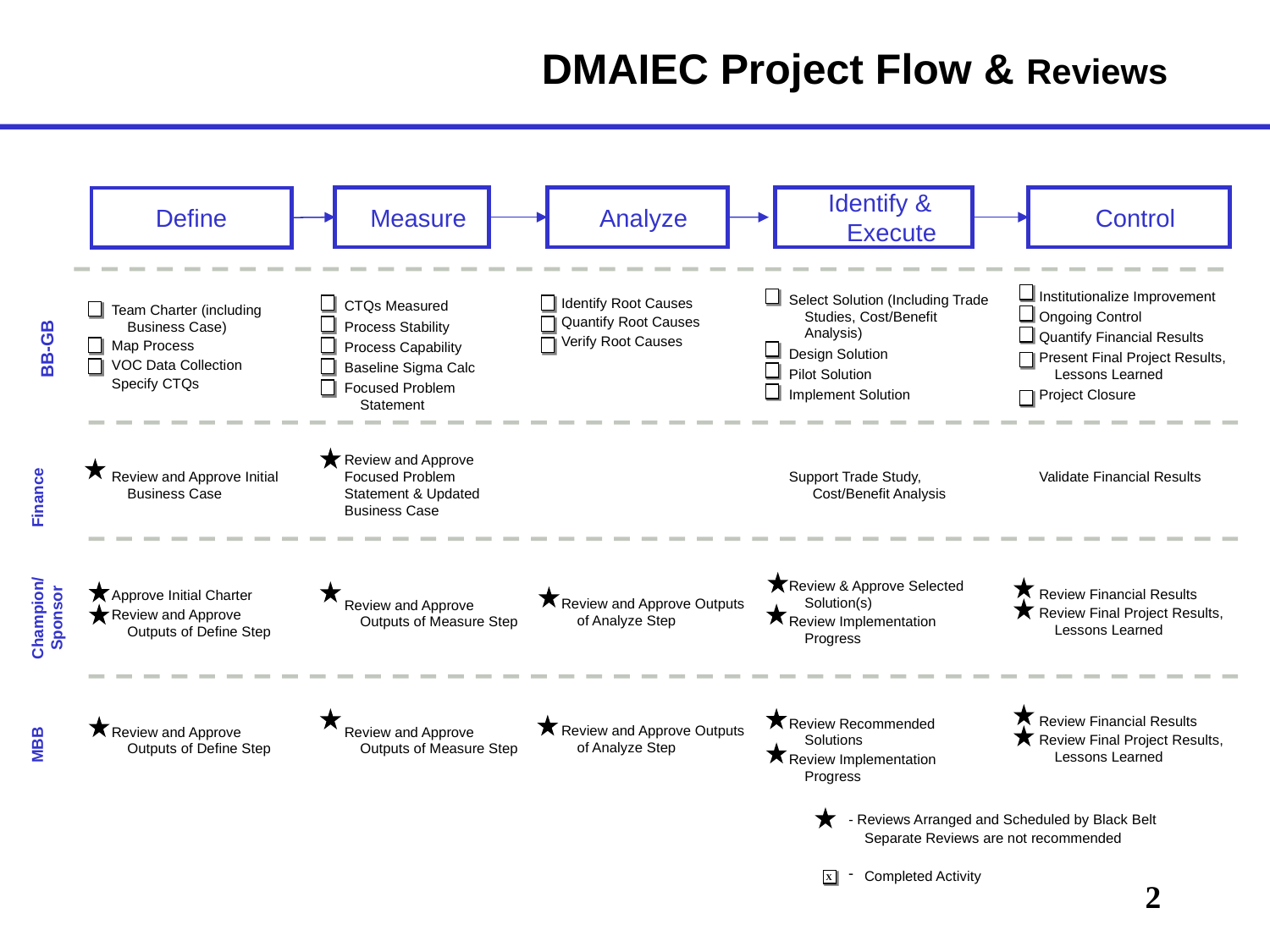

# DMAIEC Project Flow & Reviews
Measure
Analyze
Identify & Execute
Control
Define

Institutionalize Improvement
Ongoing Control
Quantify Financial Results
Present Final Project Results, Lessons Learned
Project Closure
Team Charter (including Business Case)
Map Process
VOC Data Collection
Specify CTQs
Identify Root Causes
Quantify Root Causes
Verify Root Causes
Select Solution (Including Trade Studies, Cost/Benefit Analysis)
Design Solution
Pilot Solution
Implement Solution

CTQs Measured
Process Stability
Process Capability
Baseline Sigma Calc
Focused Problem Statement

BB-GB

Review and Approve Initial  Business Case

Support Trade Study, Cost/Benefit Analysis

Validate Financial Results
Review and Approve Focused Problem Statement & Updated Business Case

Finance

Review and Approve Outputs of Analyze Step

Review & Approve Selected Solution(s)
Review Implementation Progress

Review Financial Results
Review Final Project Results, Lessons Learned
Approve Initial Charter
Review and Approve Outputs of Define Step
Review and Approve Outputs of Measure Step

Champion/ Sponsor

Review and Approve Outputs of Analyze Step

Review Financial Results
Review Final Project Results, Lessons Learned
Review and Approve Outputs of Define Step
Review and Approve Outputs of Measure Step

Review Recommended Solutions
Review Implementation Progress

MBB

- Reviews Arranged and Scheduled by Black Belt
	Separate Reviews are not recommended

Completed Activity
X